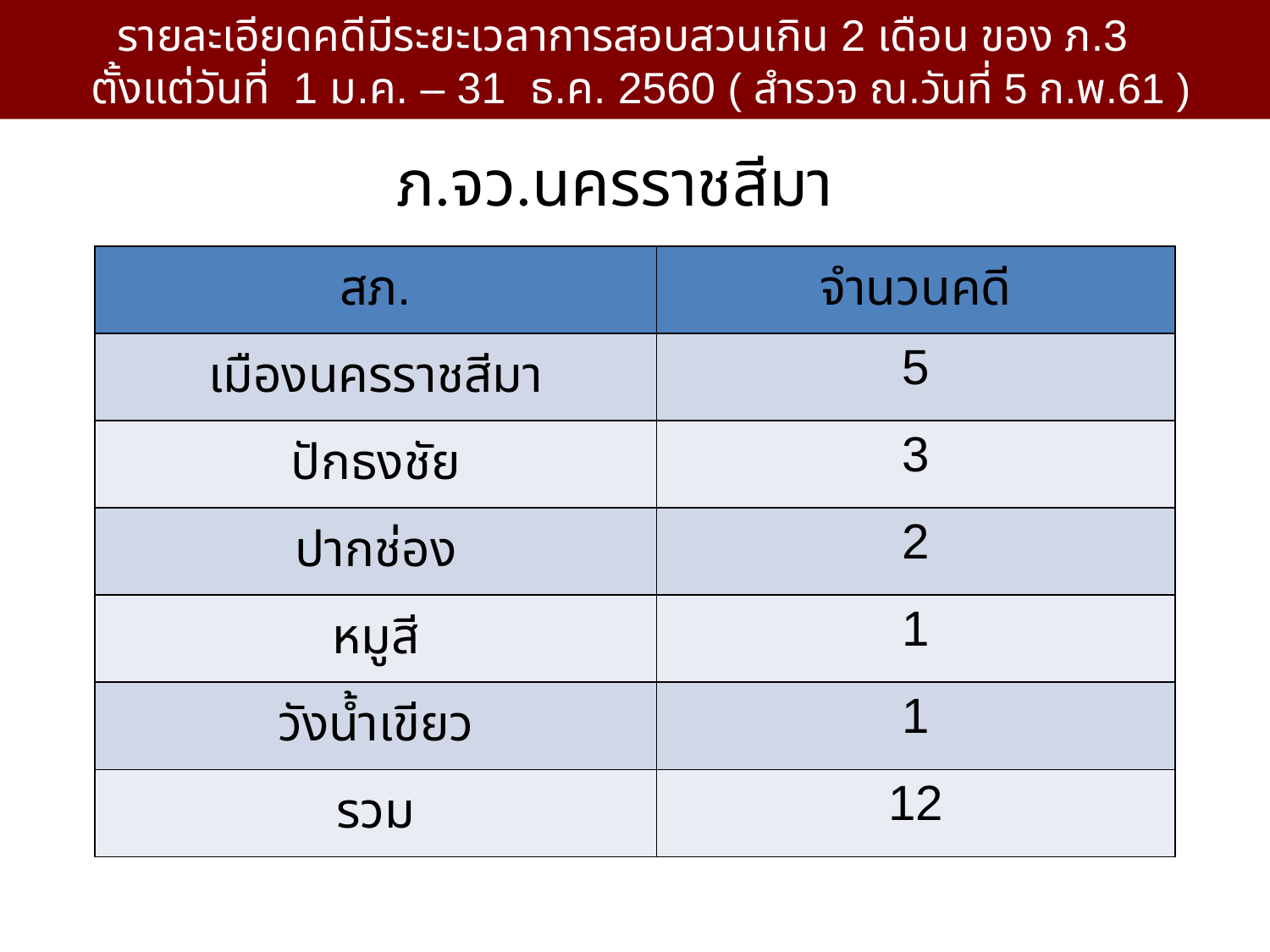

รายละเอียดคดีมีระยะเวลาการสอบสวนเกิน 2 เดือน ของ ภ.3
 ตั้งแต่วันที่  1 ม.ค. – 31  ธ.ค. 2560 ( สำรวจ ณ.วันที่ 5 ก.พ.61 )
ภ.จว.นครราชสีมา
| สภ. | จำนวนคดี |
| --- | --- |
| เมืองนครราชสีมา | 5 |
| ปักธงชัย | 3 |
| ปากช่อง | 2 |
| หมูสี | 1 |
| วังน้ำเขียว | 1 |
| รวม | 12 |